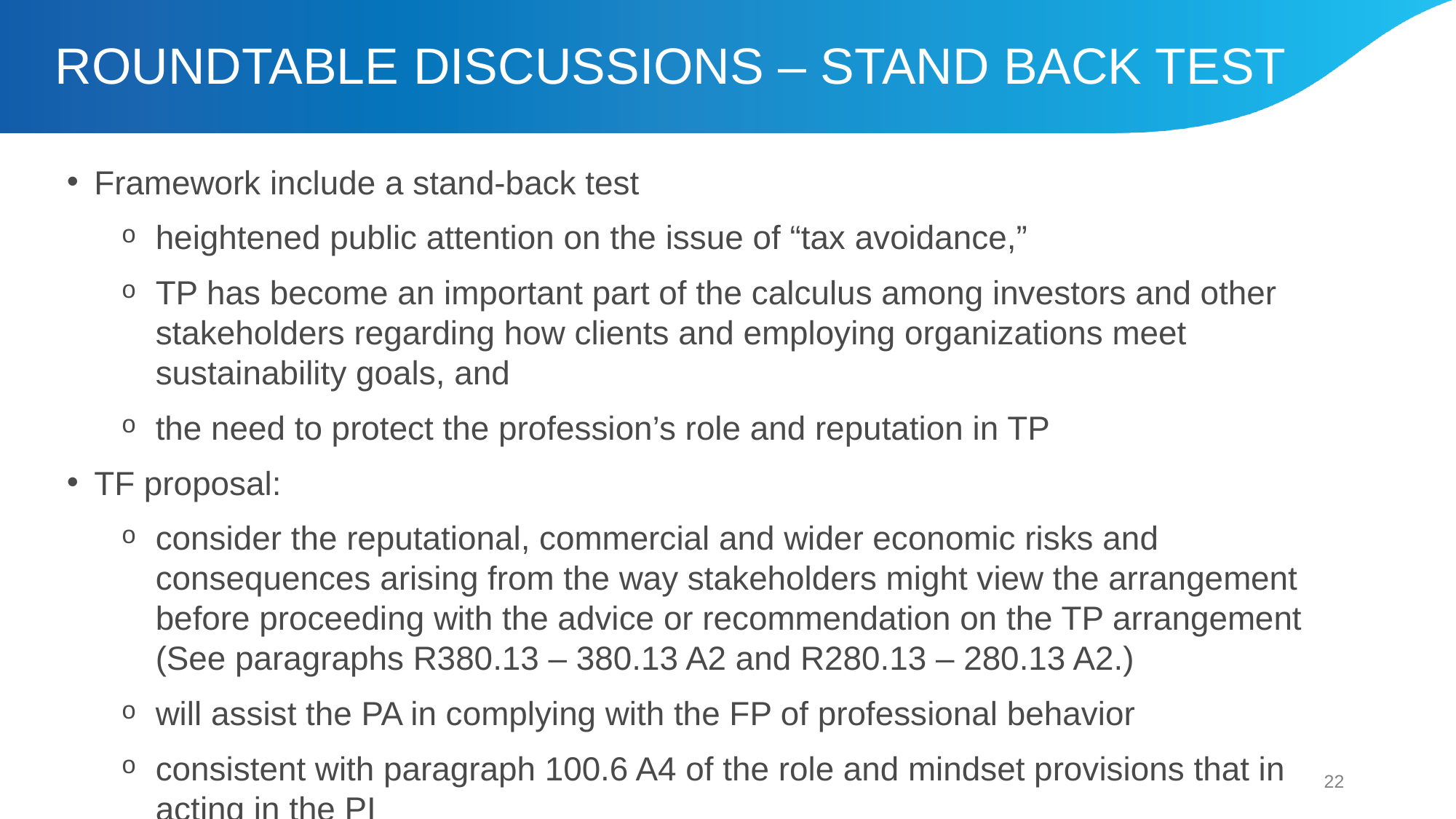

# ROUNDTABLE DISCUSSIONS – STAND BACK TEST
Framework include a stand-back test
heightened public attention on the issue of “tax avoidance,”
TP has become an important part of the calculus among investors and other stakeholders regarding how clients and employing organizations meet sustainability goals, and
the need to protect the profession’s role and reputation in TP
TF proposal:
consider the reputational, commercial and wider economic risks and consequences arising from the way stakeholders might view the arrangement before proceeding with the advice or recommendation on the TP arrangement (See paragraphs R380.13 – 380.13 A2 and R280.13 – 280.13 A2.)
will assist the PA in complying with the FP of professional behavior
consistent with paragraph 100.6 A4 of the role and mindset provisions that in acting in the PI

22